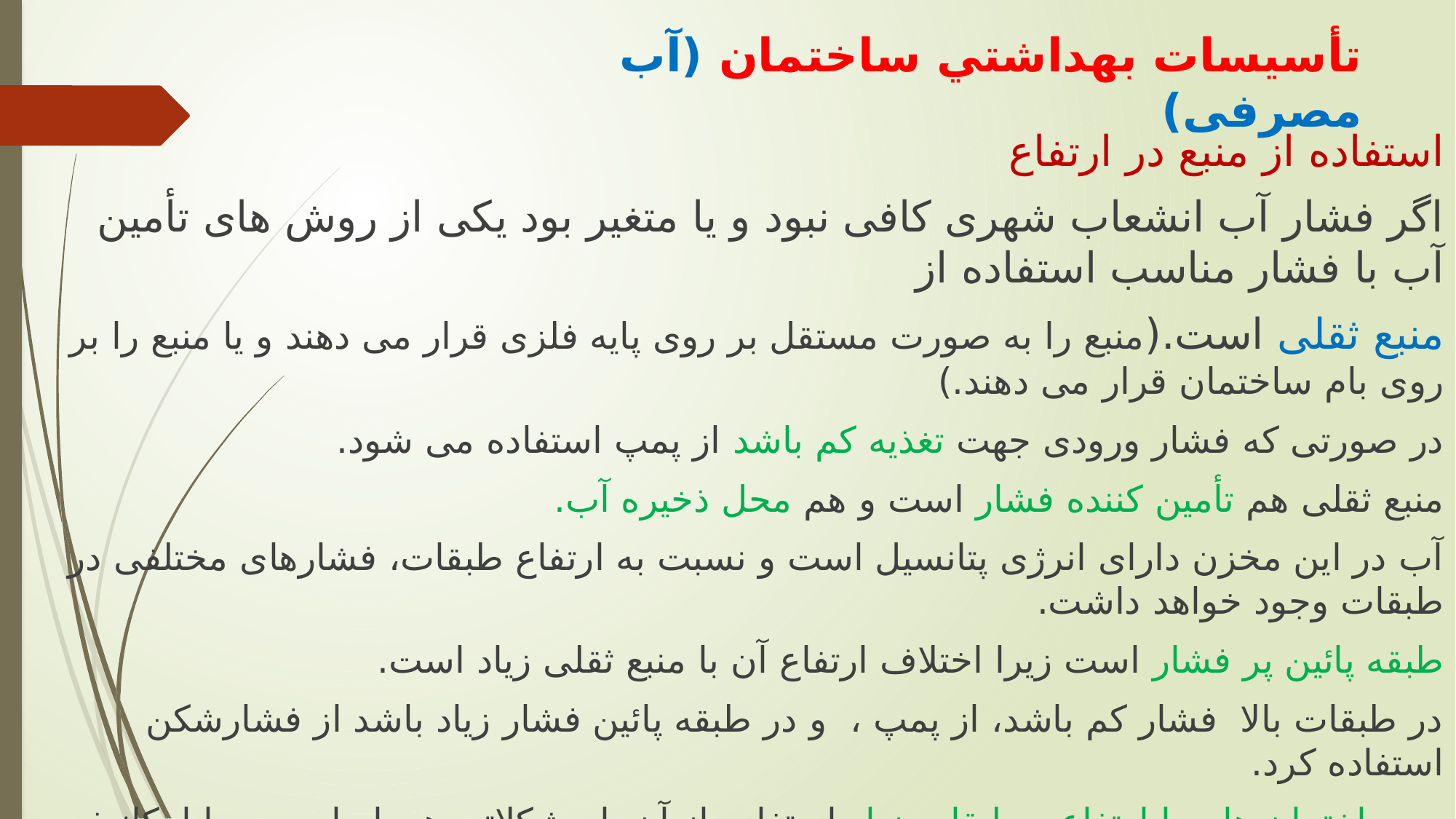

# تأسيسات بهداشتي ساختمان (آب مصرفی)
استفاده از منبع در ارتفاع
اگر فشار آب انشعاب شهری کافی نبود و یا متغیر بود یکی از روش های تأمین آب با فشار مناسب استفاده از
منبع ثقلی است.(منبع را به صورت مستقل بر روی پایه فلزی قرار می دهند و یا منبع را بر روی بام ساختمان قرار می دهند.)
در صورتی که فشار ورودی جهت تغذیه کم باشد از پمپ استفاده می شود.
منبع ثقلی هم تأمین کننده فشار است و هم محل ذخیره آب.
آب در این مخزن دارای انرژی پتانسیل است و نسبت به ارتفاع طبقات، فشارهای مختلفی در طبقات وجود خواهد داشت.
طبقه پائین پر فشار است زیرا اختلاف ارتفاع آن با منبع ثقلی زیاد است.
در طبقات بالا  فشار کم باشد، از پمپ ،  و در طبقه پائین فشار زیاد باشد از فشارشکن استفاده کرد.
در ساختمان های با ارتفاع و طبقات زیاد استفاده از آن با مشکلاتی همراه است و یا امکانپذیر نیست.
ارتفاع کف مخزن حداقل باید 6 متر بالاتر از مرتفع ترین شیر موجود در ساختمان باشد.
پمپ نباید بصورت مستقیم بر روی شبکه توزیع نصب شود.